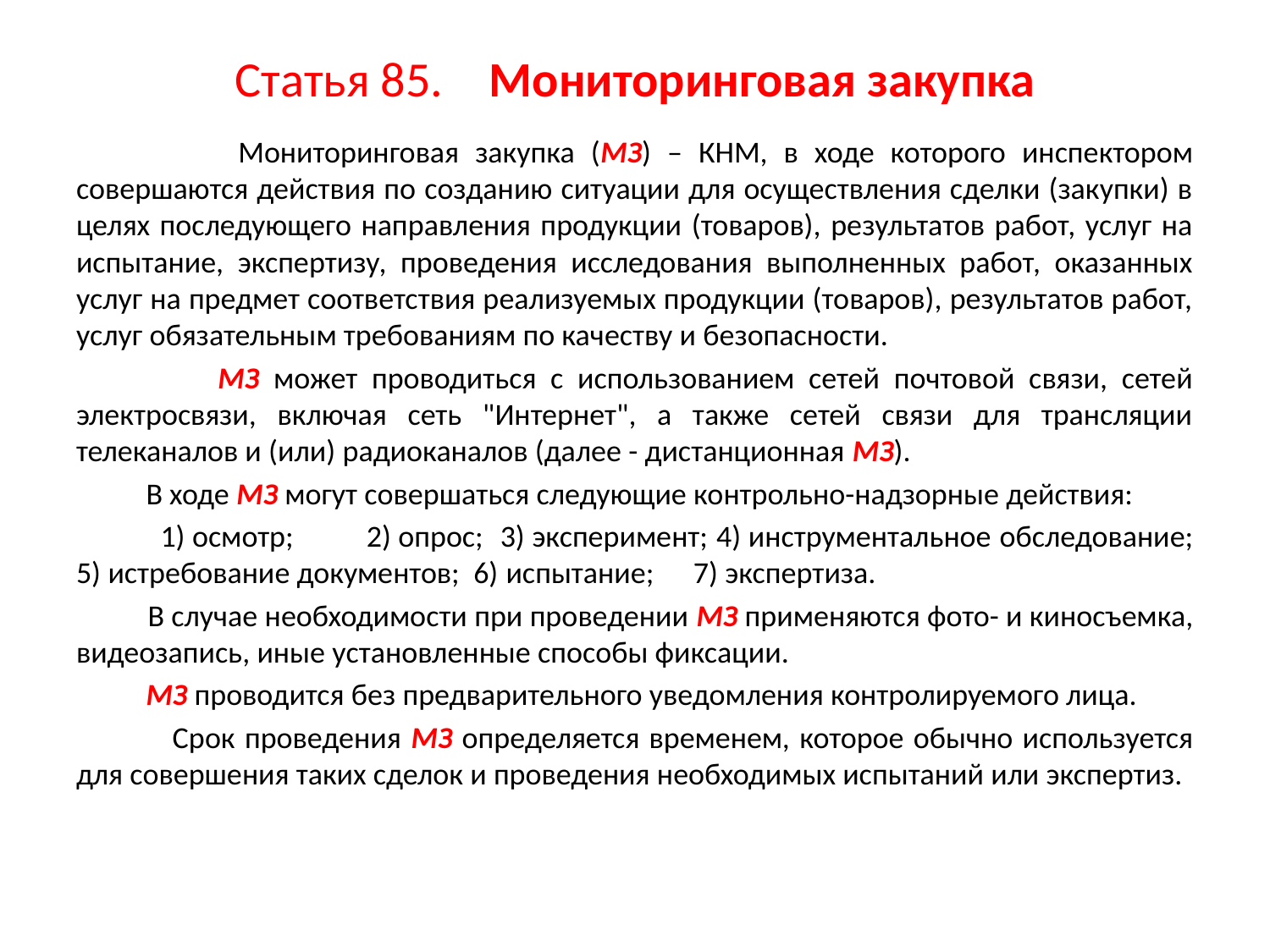

# Статья 85.	Мониторинговая закупка
          Мониторинговая закупка (МЗ) – КНМ, в ходе которого инспектором совершаются действия по созданию ситуации для осуществления сделки (закупки) в целях последующего направления продукции (товаров), результатов работ, услуг на испытание, экспертизу, проведения исследования выполненных работ, оказанных услуг на предмет соответствия реализуемых продукции (товаров), результатов работ, услуг обязательным требованиям по качеству и безопасности.
          МЗ может проводиться с использованием сетей почтовой связи, сетей электросвязи, включая сеть "Интернет", а также сетей связи для трансляции телеканалов и (или) радиоканалов (далее - дистанционная МЗ).
          В ходе МЗ могут совершаться следующие контрольно-надзорные действия:
          1) осмотр; 	2) опрос;  3) эксперимент; 4) инструментальное обследование; 5) истребование документов;  6) испытание; 	7) экспертиза.
          В случае необходимости при проведении МЗ применяются фото- и киносъемка, видеозапись, иные установленные способы фиксации.
          МЗ проводится без предварительного уведомления контролируемого лица.
          Срок проведения МЗ определяется временем, которое обычно используется для совершения таких сделок и проведения необходимых испытаний или экспертиз.